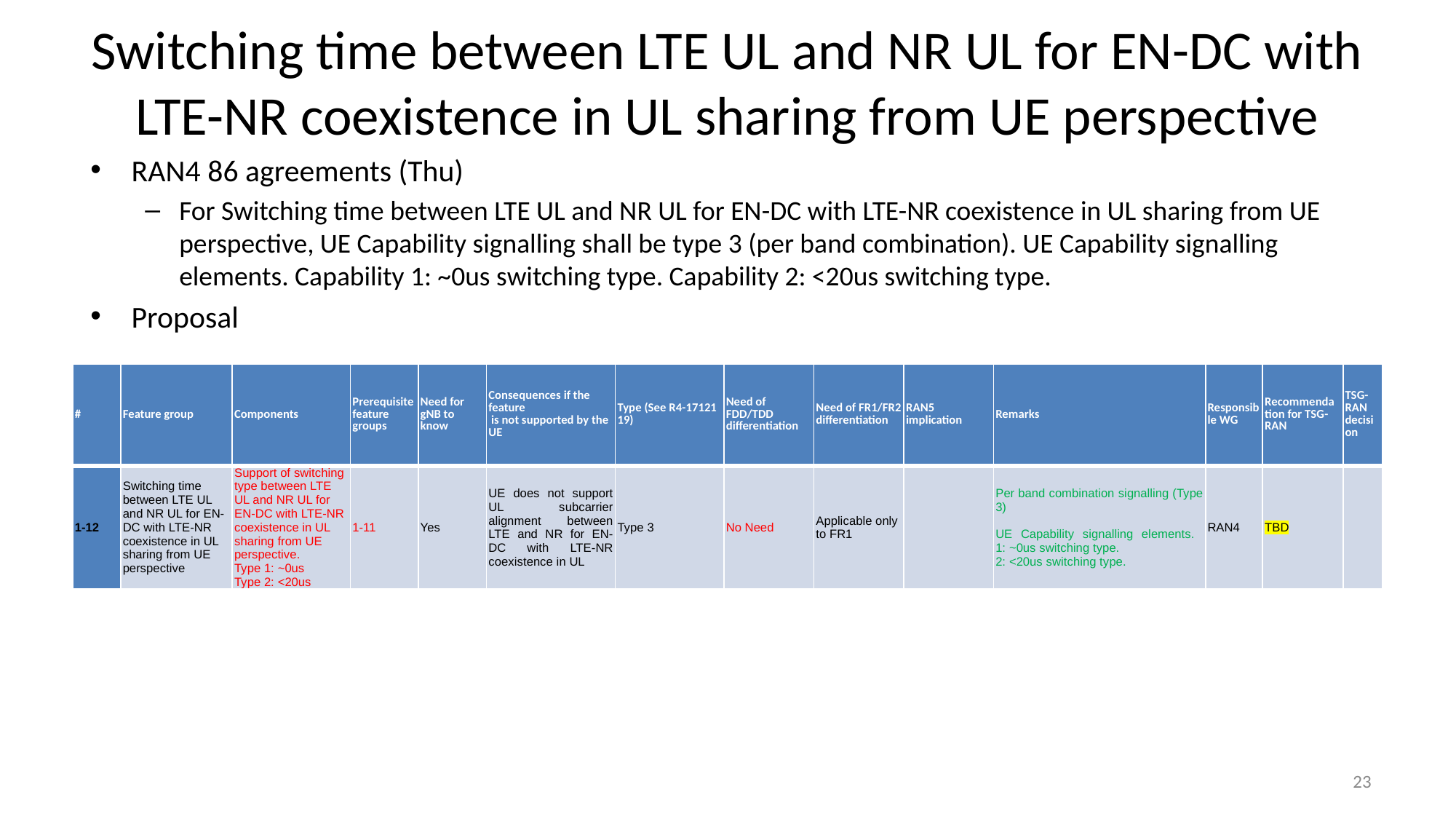

# Switching time between LTE UL and NR UL for EN-DC with LTE-NR coexistence in UL sharing from UE perspective
RAN4 86 agreements (Thu)
For Switching time between LTE UL and NR UL for EN-DC with LTE-NR coexistence in UL sharing from UE perspective, UE Capability signalling shall be type 3 (per band combination). UE Capability signalling elements. Capability 1: ~0us switching type. Capability 2: <20us switching type.
Proposal

| # | Feature group | Components | Prerequisite feature groups | Need for gNB to know | Consequences if the feature is not supported by the UE | Type (See R4-17121 19) | Need of FDD/TDD differentiation | Need of FR1/FR2 differentiation | RAN5 implication | Remarks | Responsible WG | Recommendation for TSG-RAN | TSG-RAN decision |
| --- | --- | --- | --- | --- | --- | --- | --- | --- | --- | --- | --- | --- | --- |
| 1-12 | Switching time between LTE UL and NR UL for EN-DC with LTE-NR coexistence in UL sharing from UE perspective | Support of switching type between LTE UL and NR UL for EN-DC with LTE-NR coexistence in UL sharing from UE perspective. Type 1: ~0us Type 2: <20us | 1-11 | Yes | UE does not support UL subcarrier alignment between LTE and NR for EN-DC with LTE-NR coexistence in UL | Type 3 | No Need | Applicable only to FR1 |  | Per band combination signalling (Type 3) UE Capability signalling elements. 1: ~0us switching type. 2: <20us switching type. | RAN4 | TBD |  |
23